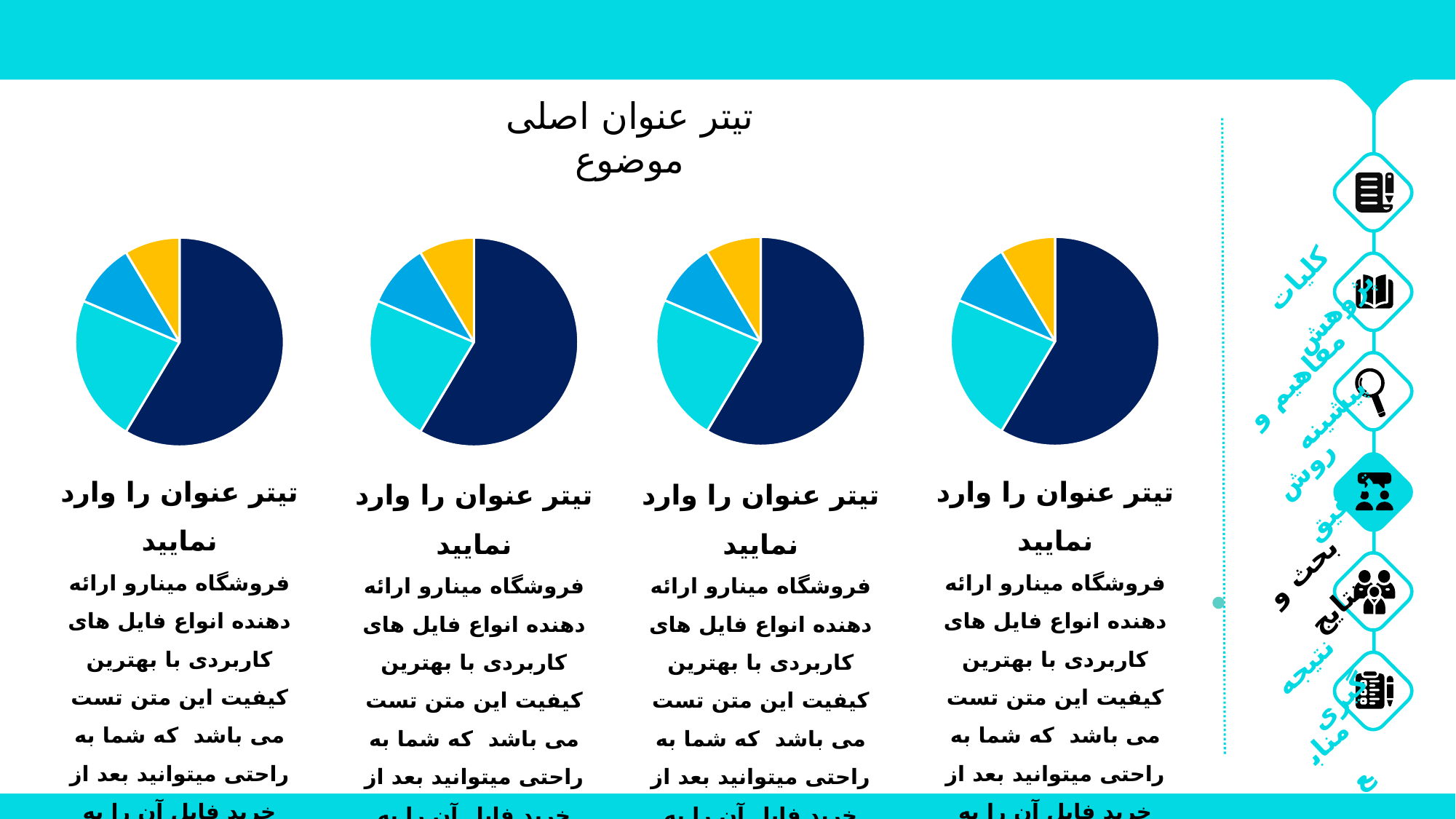

تیتر عنوان اصلی موضوع

### Chart

| Category | Sales |
|---|---|
| 1st Qtr | 8.2 |
| 2nd Qtr | 3.2 |
| 3rd Qtr | 1.4 |
| 4th Qtr | 1.2 |

### Chart

| Category | Sales |
|---|---|
| 1st Qtr | 8.2 |
| 2nd Qtr | 3.2 |
| 3rd Qtr | 1.4 |
| 4th Qtr | 1.2 |

### Chart

| Category | Sales |
|---|---|
| 1st Qtr | 8.2 |
| 2nd Qtr | 3.2 |
| 3rd Qtr | 1.4 |
| 4th Qtr | 1.2 |

### Chart

| Category | Sales |
|---|---|
| 1st Qtr | 8.2 |
| 2nd Qtr | 3.2 |
| 3rd Qtr | 1.4 |
| 4th Qtr | 1.2 |
کلیات پژوهش

مفاهیم و پیشینه

روش تحقیق
تیتر عنوان را وارد نمایید
فروشگاه مینارو ارائه دهنده انواع فایل های کاربردی با بهترین کیفیت این متن تست می باشد  که شما به راحتی میتوانید بعد از خرید فایل آن را به راحتی تغییر داد
تیتر عنوان را وارد نمایید
فروشگاه مینارو ارائه دهنده انواع فایل های کاربردی با بهترین کیفیت این متن تست می باشد  که شما به راحتی میتوانید بعد از خرید فایل آن را به راحتی تغییر داد
تیتر عنوان را وارد نمایید
فروشگاه مینارو ارائه دهنده انواع فایل های کاربردی با بهترین کیفیت این متن تست می باشد  که شما به راحتی میتوانید بعد از خرید فایل آن را به راحتی تغییر داد
تیتر عنوان را وارد نمایید
فروشگاه مینارو ارائه دهنده انواع فایل های کاربردی با بهترین کیفیت این متن تست می باشد  که شما به راحتی میتوانید بعد از خرید فایل آن را به راحتی تغییر داد

بحث و نتایج

نتیجه گیری

منابع